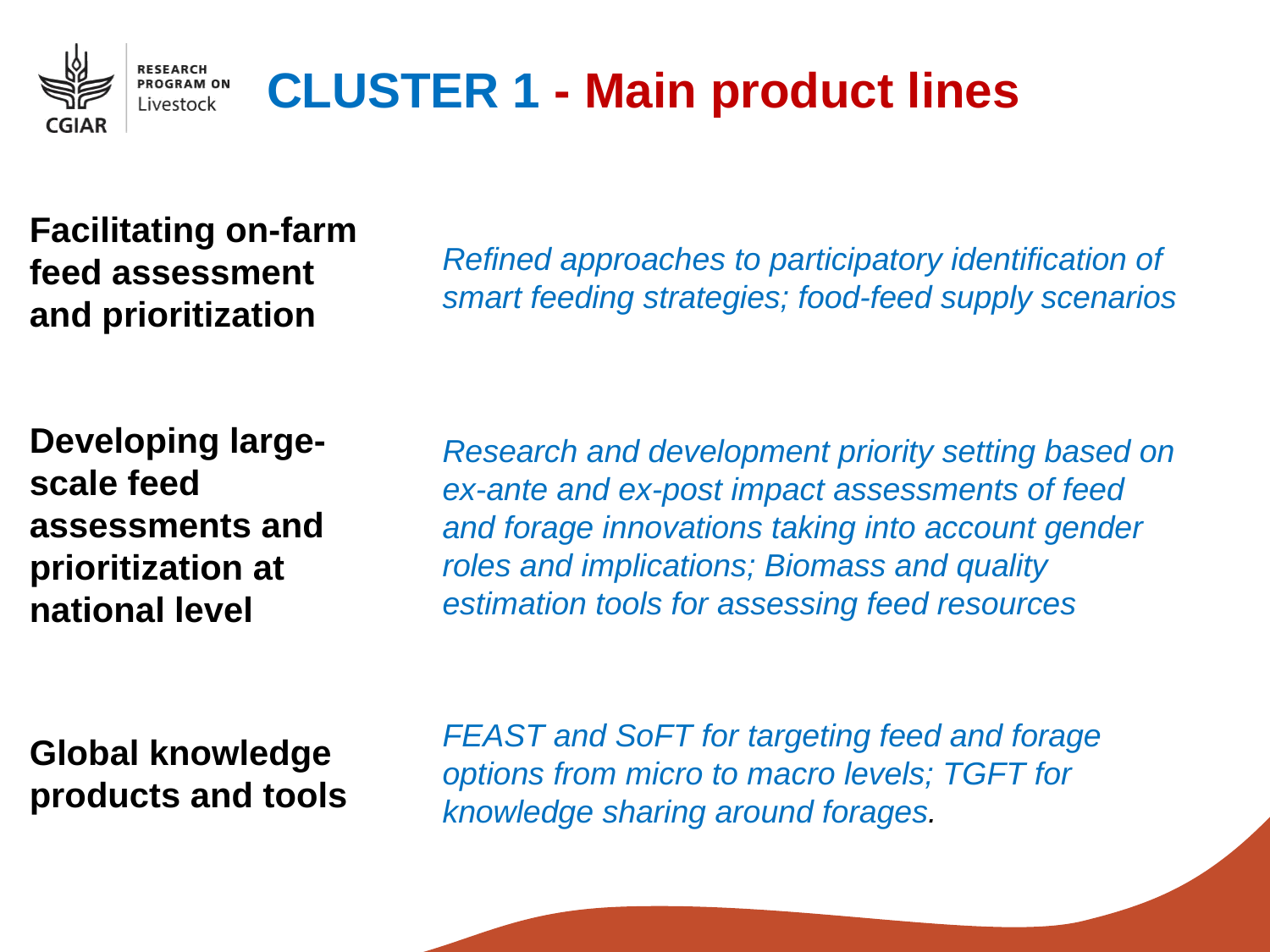

CLUSTER 1 - Main product lines
Facilitating on-farm feed assessment and prioritization
Refined approaches to participatory identification of smart feeding strategies; food-feed supply scenarios
Developing large-scale feed assessments and prioritization at national level
Research and development priority setting based on ex-ante and ex-post impact assessments of feed and forage innovations taking into account gender roles and implications; Biomass and quality estimation tools for assessing feed resources

FEAST and SoFT for targeting feed and forage options from micro to macro levels; TGFT for knowledge sharing around forages.
Global knowledge products and tools